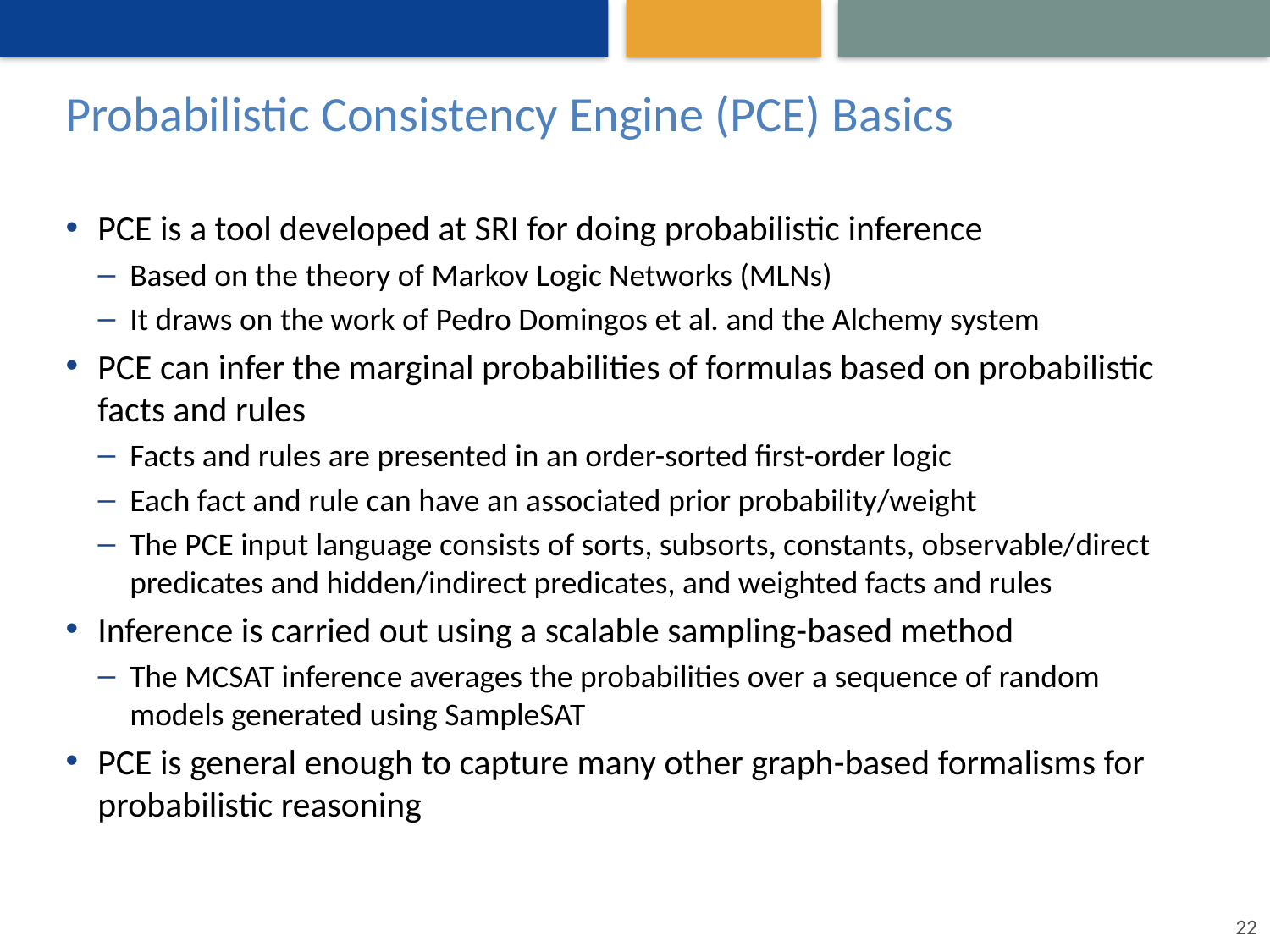

# Probabilistic Consistency Engine (PCE) Basics
PCE is a tool developed at SRI for doing probabilistic inference
Based on the theory of Markov Logic Networks (MLNs)
It draws on the work of Pedro Domingos et al. and the Alchemy system
PCE can infer the marginal probabilities of formulas based on probabilistic facts and rules
Facts and rules are presented in an order-sorted first-order logic
Each fact and rule can have an associated prior probability/weight
The PCE input language consists of sorts, subsorts, constants, observable/direct predicates and hidden/indirect predicates, and weighted facts and rules
Inference is carried out using a scalable sampling-based method
The MCSAT inference averages the probabilities over a sequence of random models generated using SampleSAT
PCE is general enough to capture many other graph-based formalisms for probabilistic reasoning
22